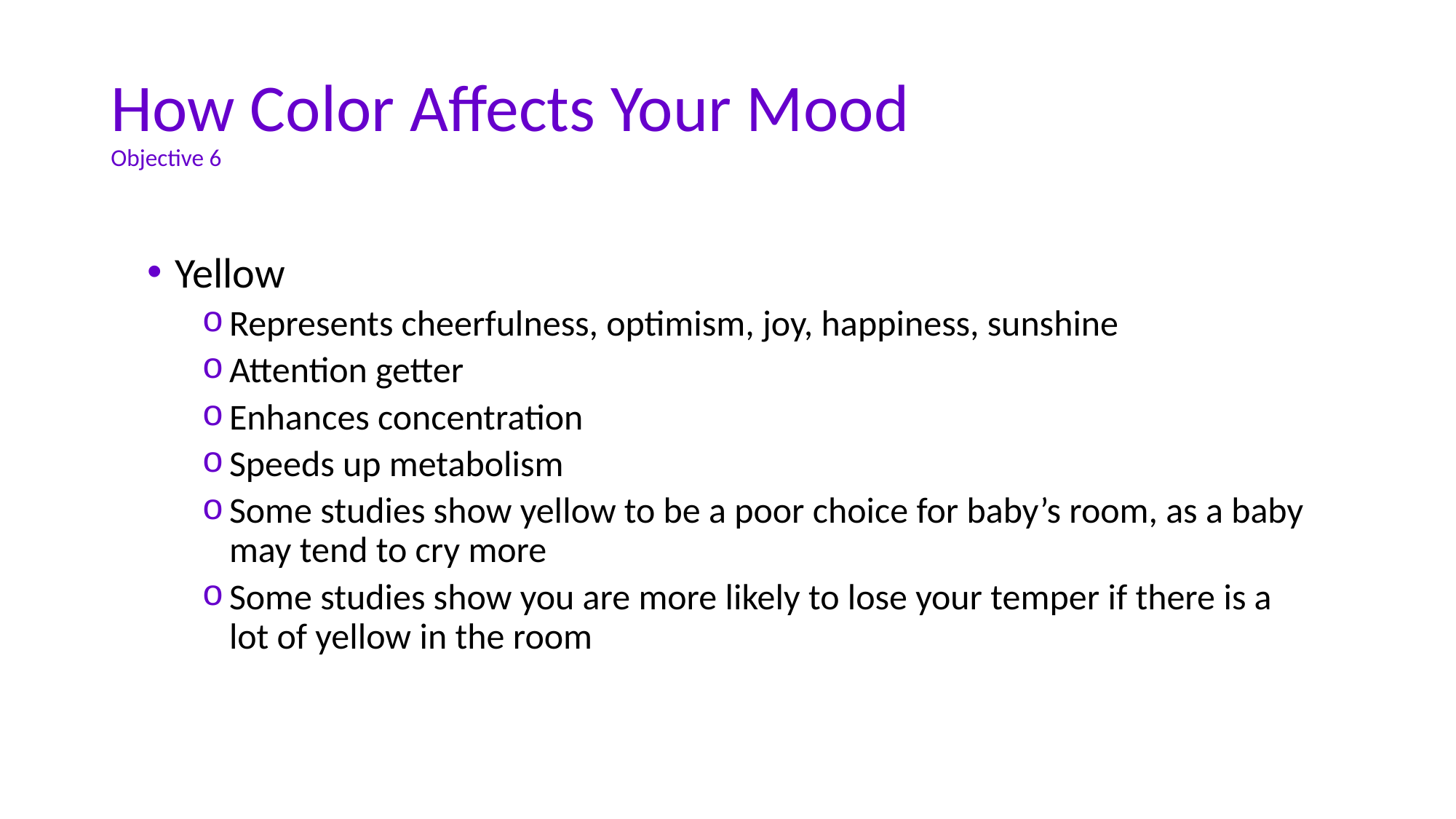

# How Color Affects Your Mood Objective 6
Yellow
Represents cheerfulness, optimism, joy, happiness, sunshine
Attention getter
Enhances concentration
Speeds up metabolism
Some studies show yellow to be a poor choice for baby’s room, as a baby may tend to cry more
Some studies show you are more likely to lose your temper if there is a lot of yellow in the room